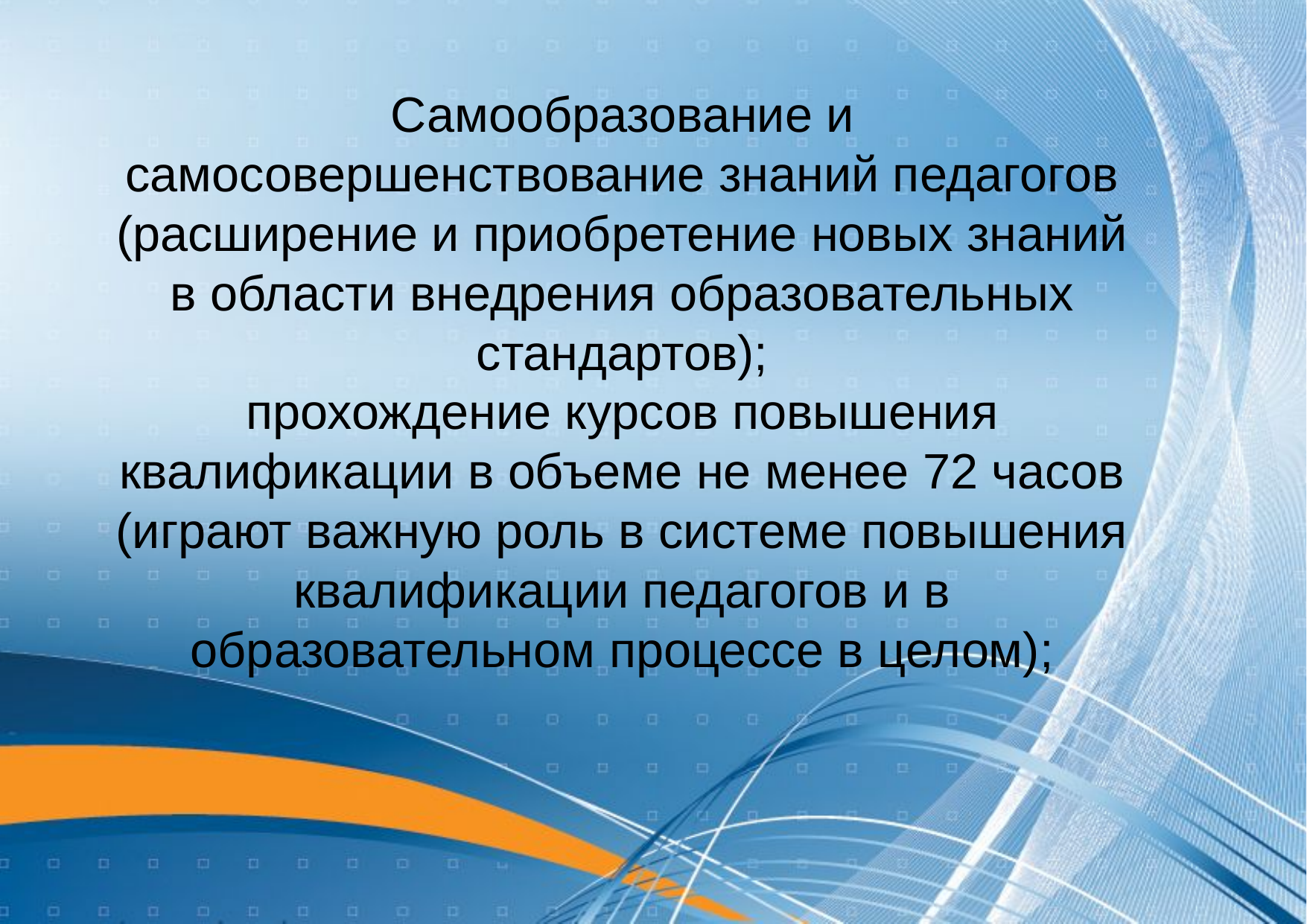

Самообразование и самосовершенствование знаний педагогов (расширение и приобретение новых знаний в области внедрения образовательных стандартов);
прохождение курсов повышения квалификации в объеме не менее 72 часов (играют важную роль в системе повышения квалификации педагогов и в образовательном процессе в целом);